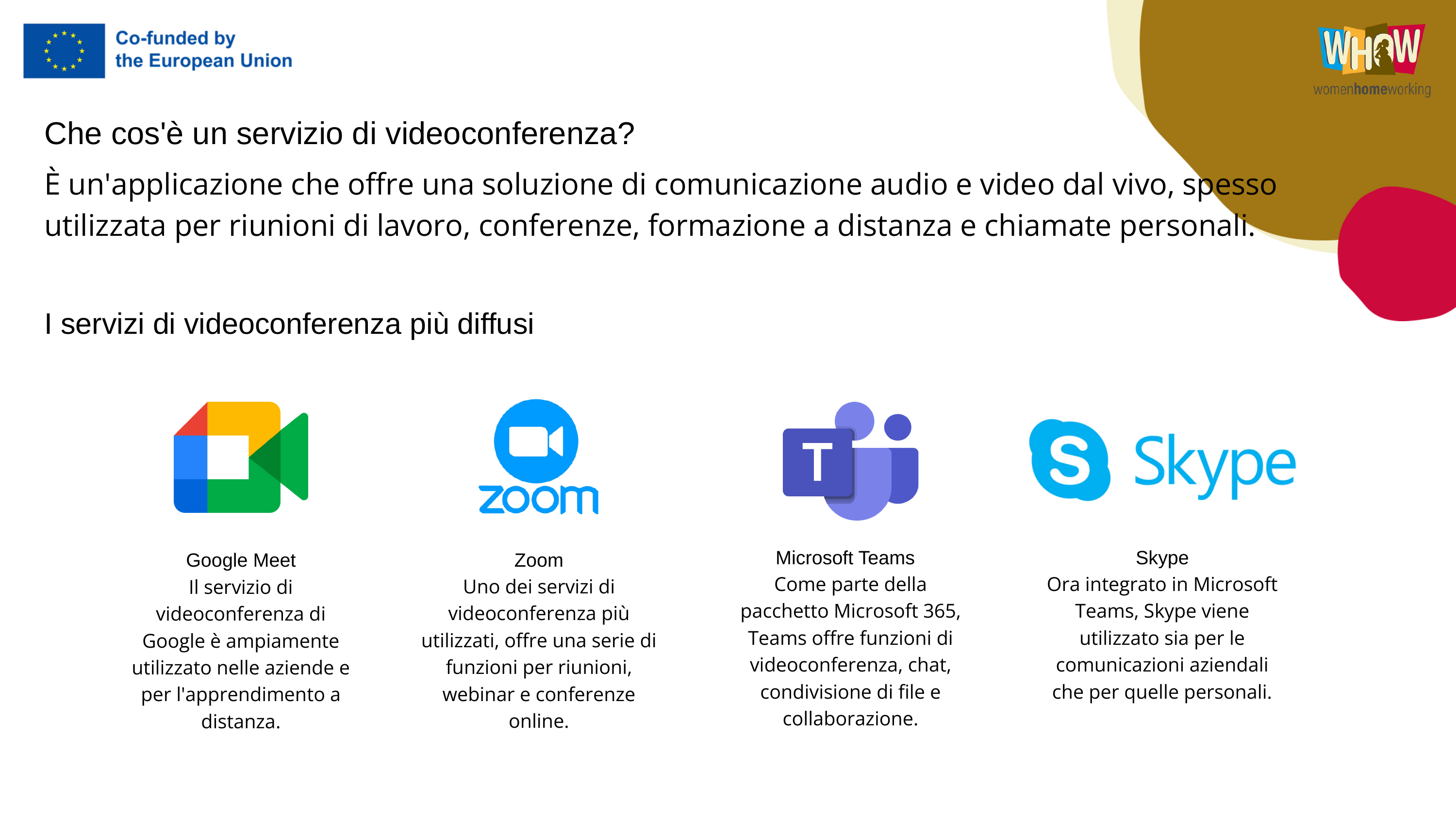

Che cos'è un servizio di videoconferenza?
È un'applicazione che offre una soluzione di comunicazione audio e video dal vivo, spesso utilizzata per riunioni di lavoro, conferenze, formazione a distanza e chiamate personali.
I servizi di videoconferenza più diffusi

Google Meet
Il servizio di videoconferenza di Google è ampiamente utilizzato nelle aziende e per l'apprendimento a distanza.
Microsoft Teams
Come parte della pacchetto Microsoft 365, Teams offre funzioni di videoconferenza, chat, condivisione di file e collaborazione.
Skype
Ora integrato in Microsoft Teams, Skype viene utilizzato sia per le comunicazioni aziendali che per quelle personali.
Zoom
Uno dei servizi di videoconferenza più utilizzati, offre una serie di funzioni per riunioni, webinar e conferenze online.